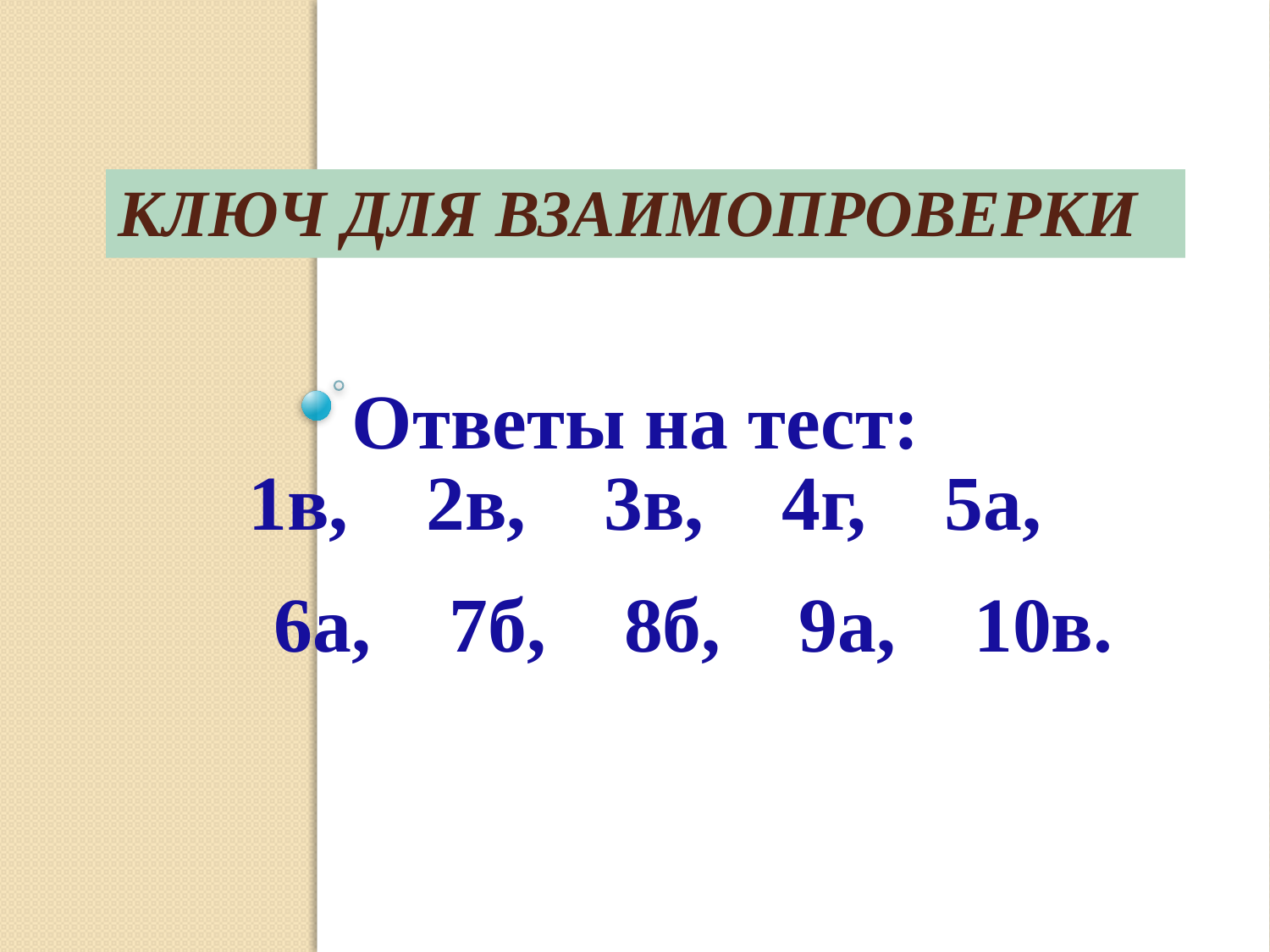

# Ключ для взаимопроверки
Ответы на тест:

  1в,    2в,    3в,    4г,    5а,

      6а,    7б,    8б,    9а,    10в.